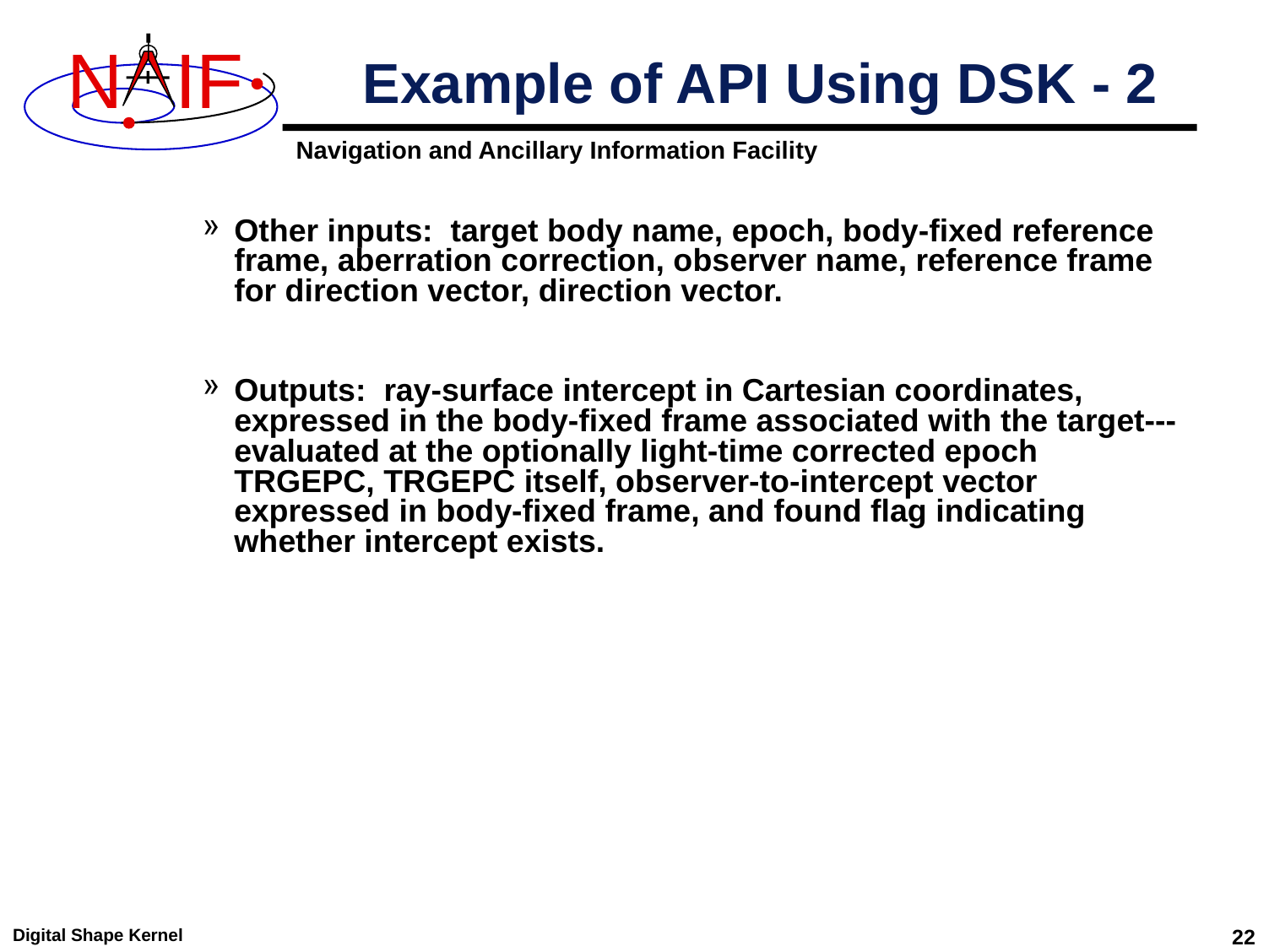

# Example of API Using DSK - 2
Other inputs:  target body name, epoch, body-fixed reference frame, aberration correction, observer name, reference frame for direction vector, direction vector.

Outputs:  ray-surface intercept in Cartesian coordinates, expressed in the body-fixed frame associated with the target---evaluated at the optionally light-time corrected epoch TRGEPC, TRGEPC itself, observer-to-intercept vector expressed in body-fixed frame, and found flag indicating whether intercept exists.
Digital Shape Kernel
22